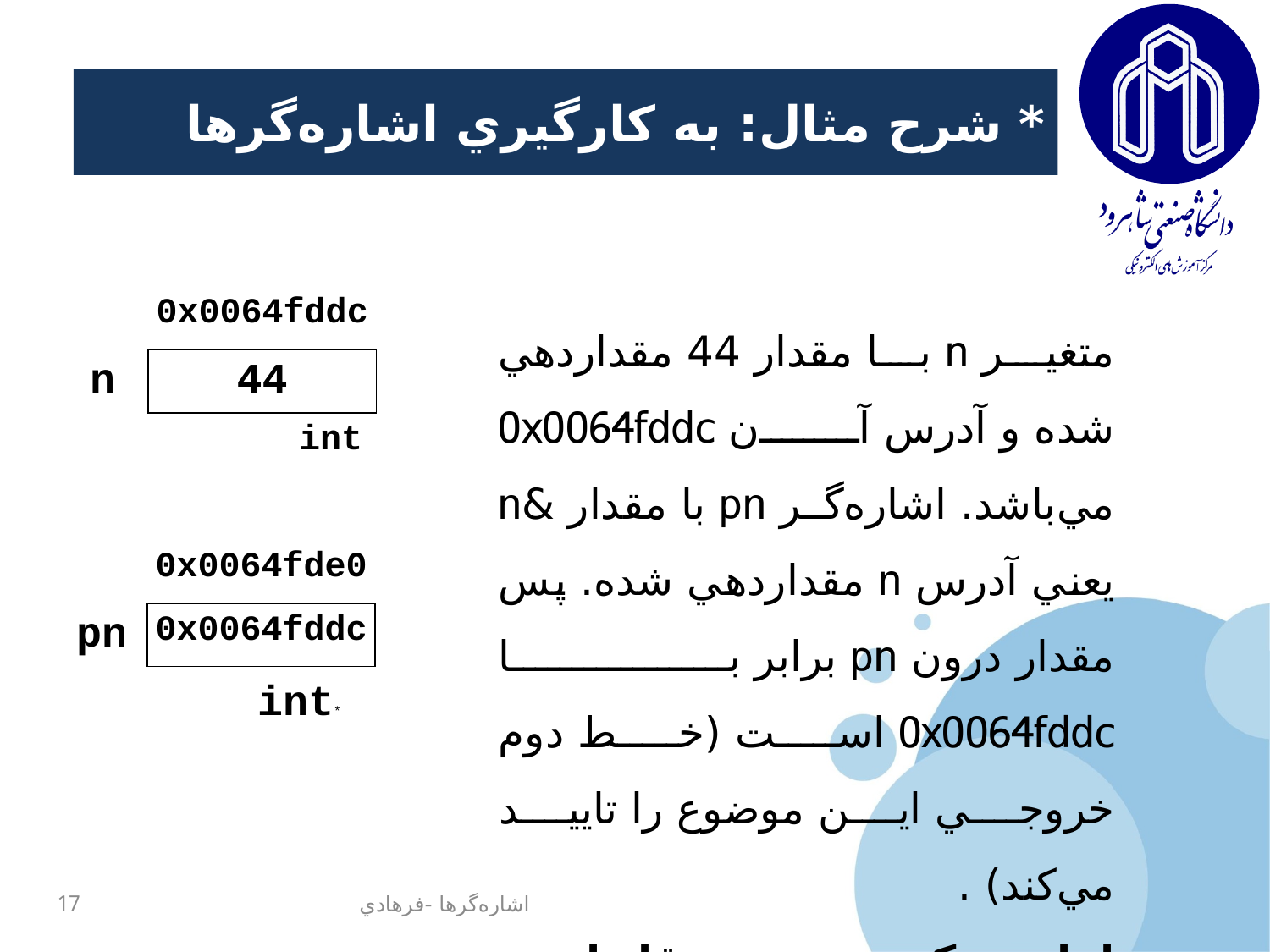

# * شرح مثال: به کارگيري اشاره‌گرها

0x0064fddc
n
44
int
0x0064fde0
pn
0x0064fddc
int*
متغير n با مقدار 44 مقداردهي‌ شده و آدرس آن 0x0064fddc مي‌باشد. اشاره‌گر pn با مقدار &n يعني آدرس n مقداردهي شده. پس مقدار درون pn برابر با 0x0064fddc است‌ (خط دوم خروجي اين موضوع را تاييد مي‌کند) .
اما pn يک متغير مستقل است و آدرس مستقلي دارد. (0x0064fde0)
17
اشاره‌گرها -فرهادي